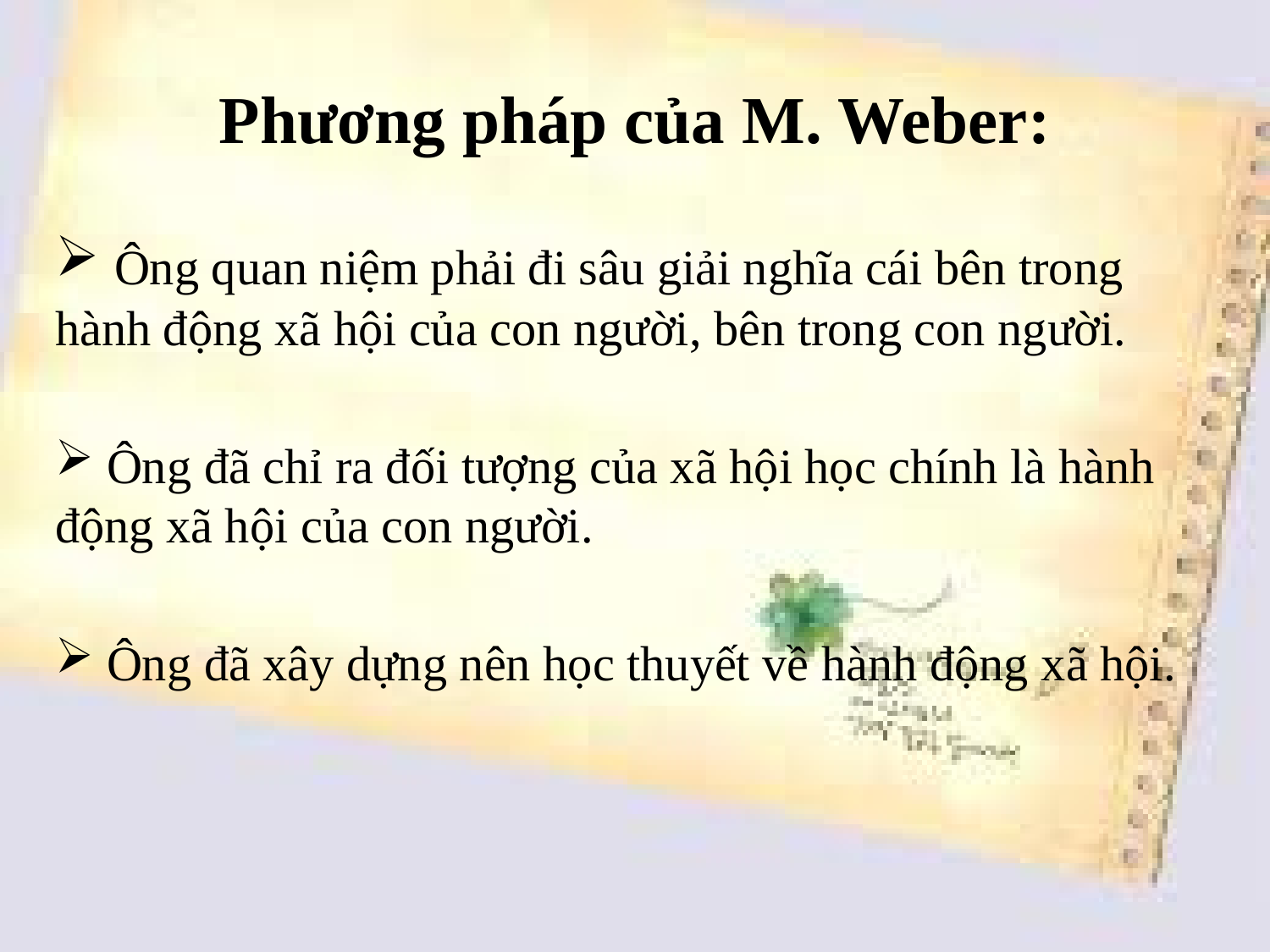

# Phương pháp của M. Weber:
 Ông quan niệm phải đi sâu giải nghĩa cái bên trong hành động xã hội của con người, bên trong con người.

 Ông đã chỉ ra đối tượng của xã hội học chính là hành động xã hội của con người.

 Ông đã xây dựng nên học thuyết về hành động xã hội.